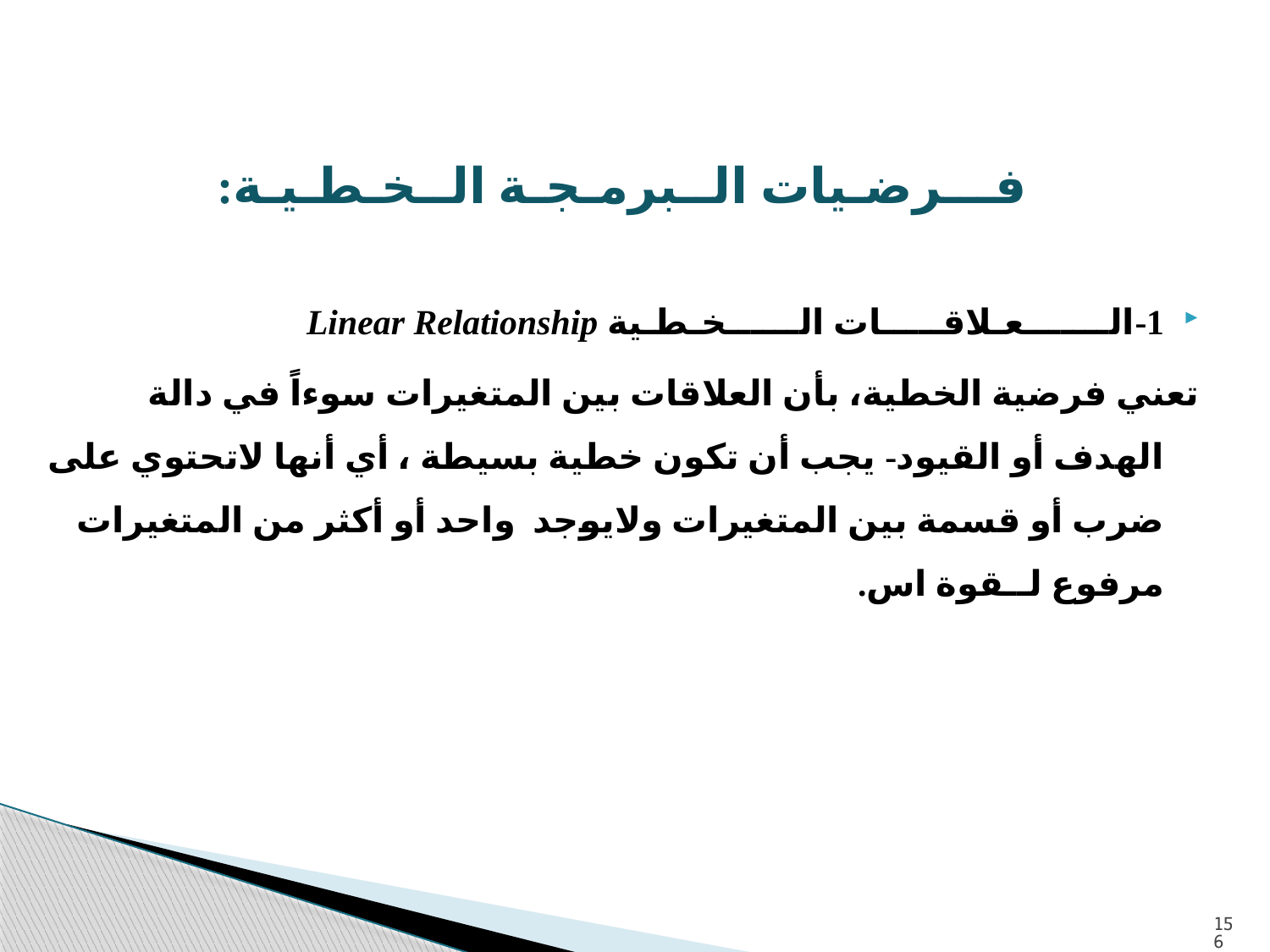

فـــرضـيات الــبرمـجـة الــخـطـيـة:

1-الـــــــعـلاقـــــات الــــــخـطـية Linear Relationship
تعني فرضية الخطية، بأن العلاقات بين المتغيرات سوءاً في دالة الهدف أو القيود- يجب أن تكون خطية بسيطة ، أي أنها لاتحتوي على ضرب أو قسمة بين المتغيرات ولايوجد  واحد أو أكثر من المتغيرات مرفوع لــقوة اس.
156